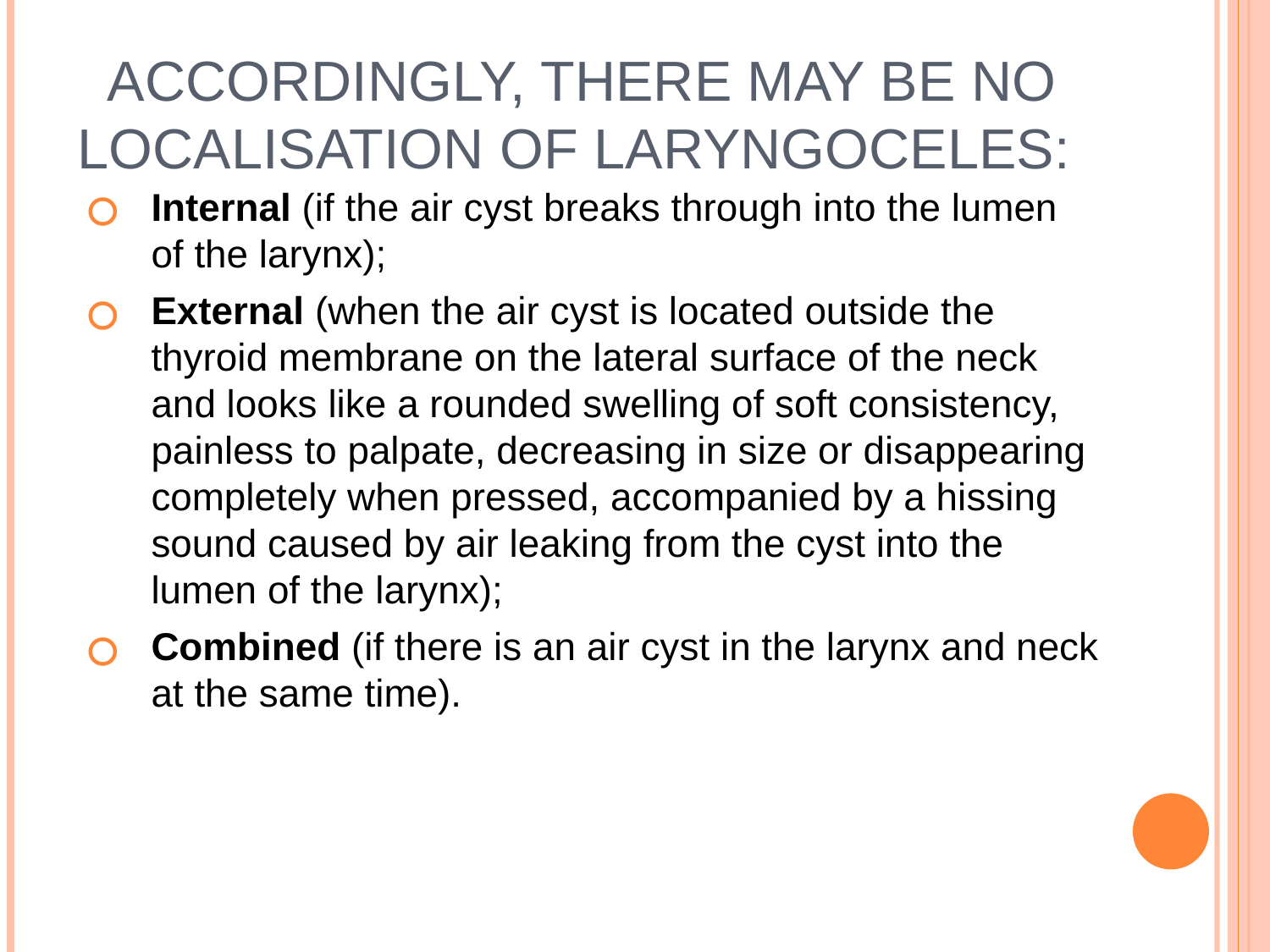

# Accordingly, there may be no localisation of laryngoceles:
Internal (if the air cyst breaks through into the lumen of the larynx);
External (when the air cyst is located outside the thyroid membrane on the lateral surface of the neck and looks like a rounded swelling of soft consistency, painless to palpate, decreasing in size or disappearing completely when pressed, accompanied by a hissing sound caused by air leaking from the cyst into the lumen of the larynx);
Combined (if there is an air cyst in the larynx and neck at the same time).